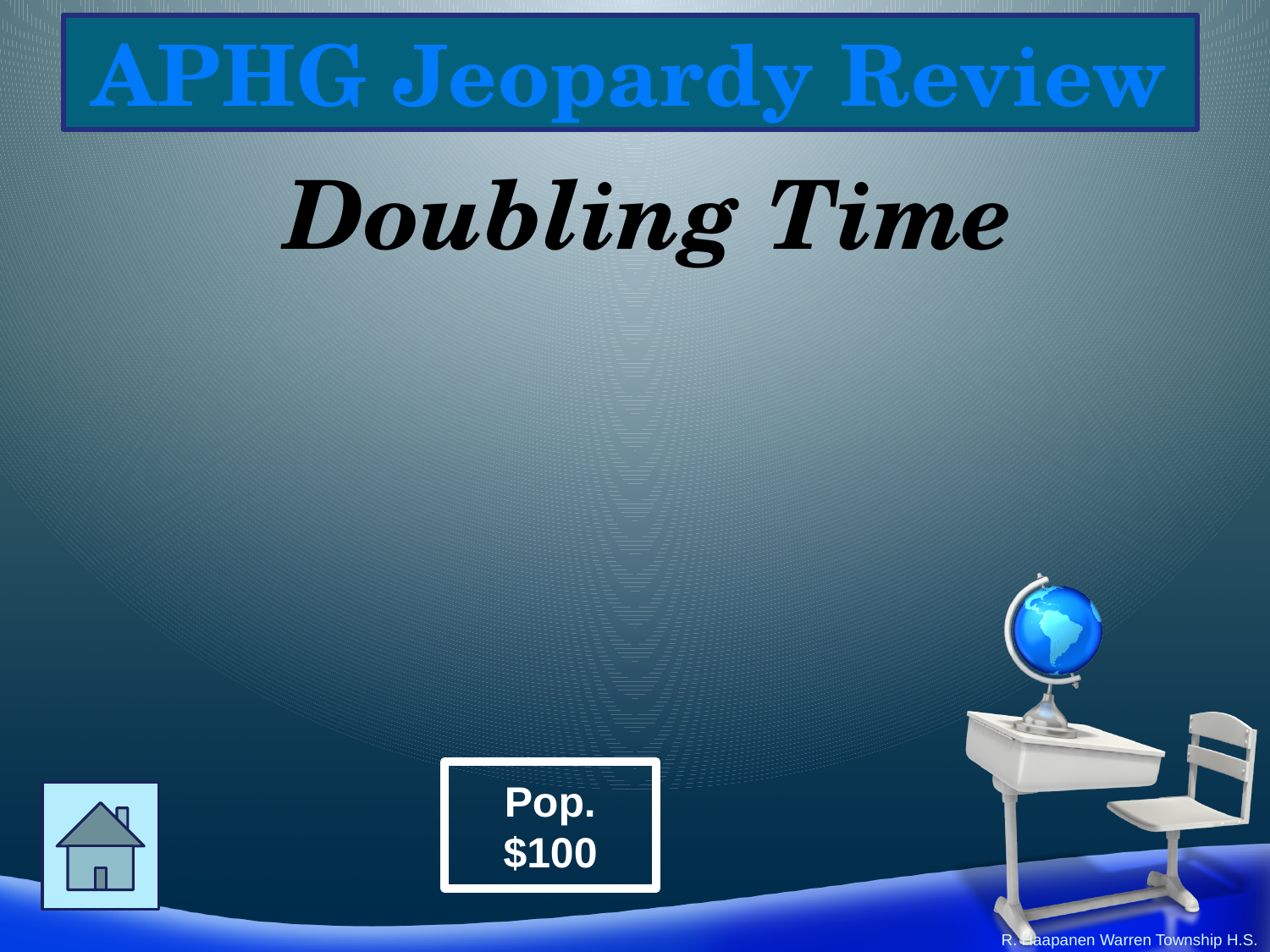

Doubling Time
Pop.
$100

R. Haapanen Warren Township H.S.